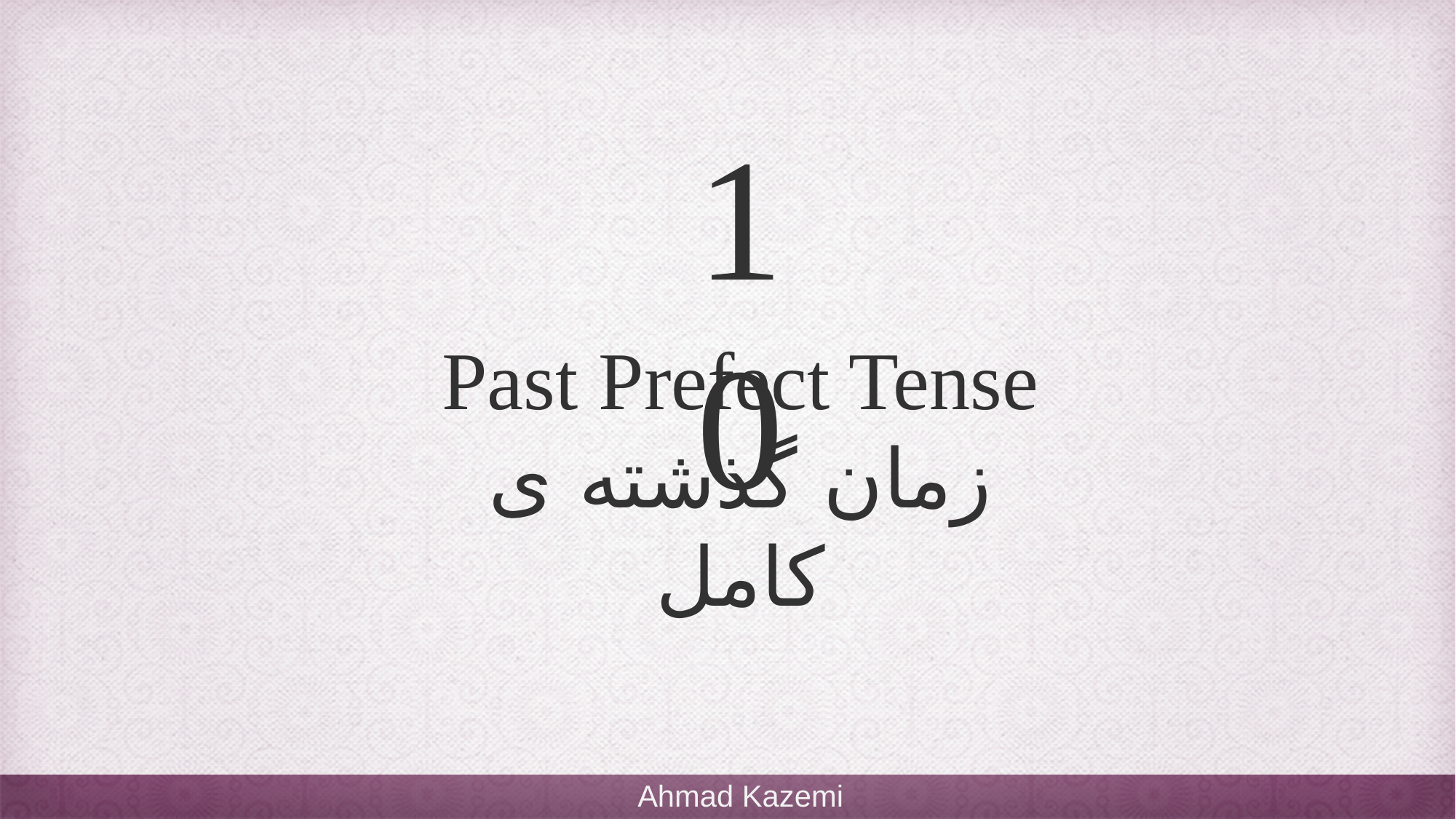

10
Past Prefect Tense
زمان گذشته ی کامل
Ahmad Kazemi